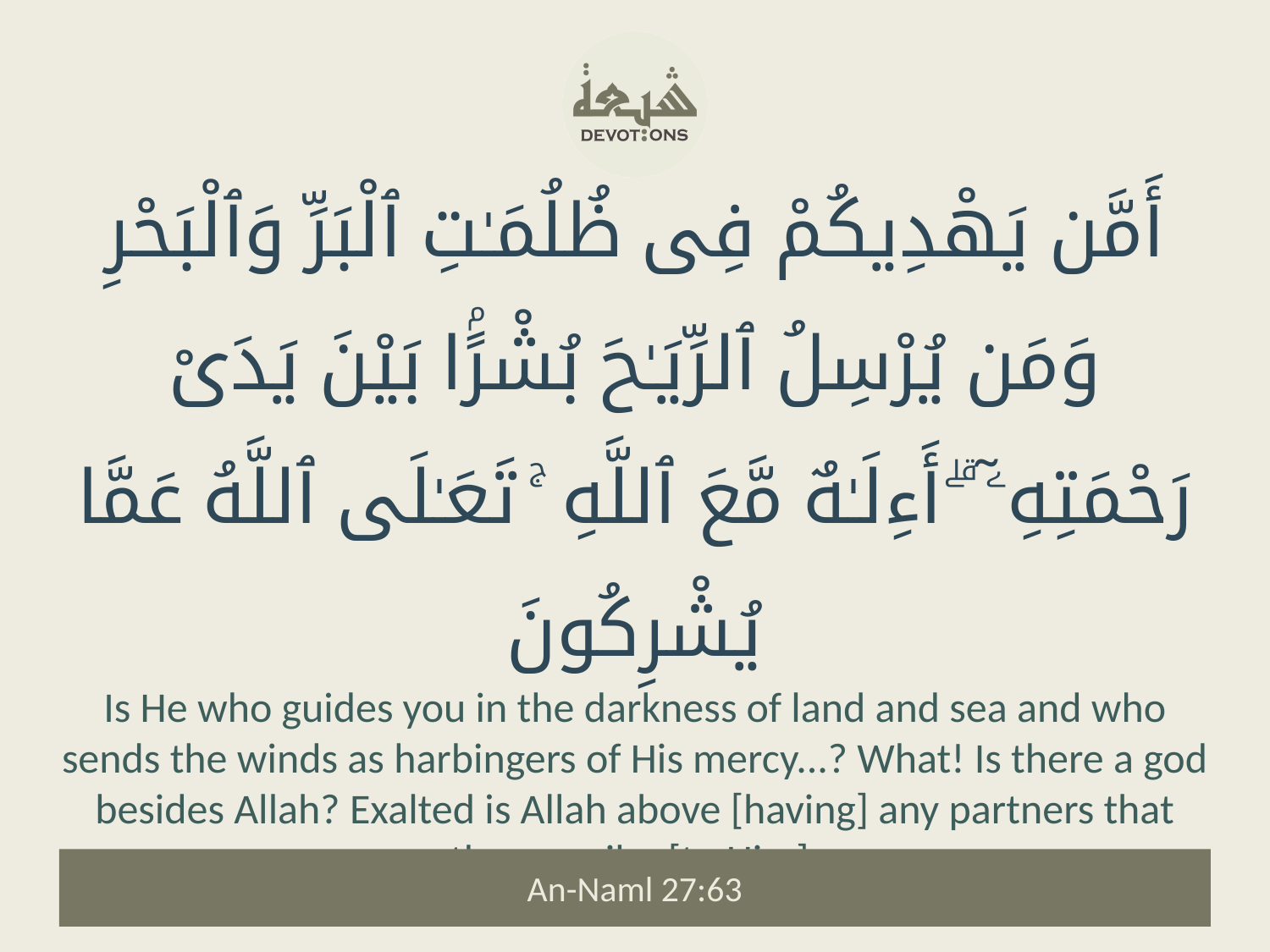

أَمَّن يَهْدِيكُمْ فِى ظُلُمَـٰتِ ٱلْبَرِّ وَٱلْبَحْرِ وَمَن يُرْسِلُ ٱلرِّيَـٰحَ بُشْرًۢا بَيْنَ يَدَىْ رَحْمَتِهِۦٓ ۗ أَءِلَـٰهٌ مَّعَ ٱللَّهِ ۚ تَعَـٰلَى ٱللَّهُ عَمَّا يُشْرِكُونَ
Is He who guides you in the darkness of land and sea and who sends the winds as harbingers of His mercy...? What! Is there a god besides Allah? Exalted is Allah above [having] any partners that they ascribe [to Him].
An-Naml 27:63